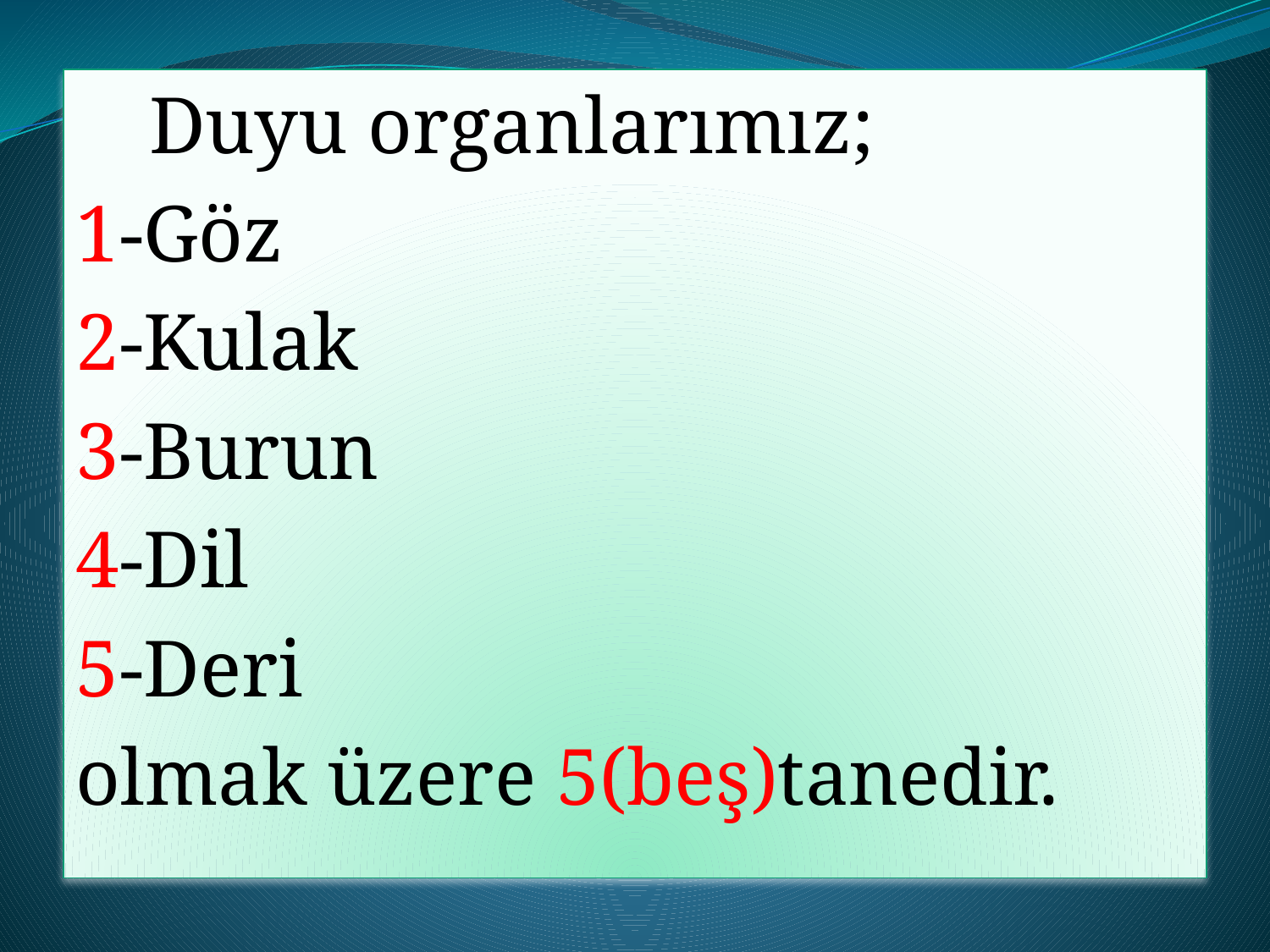

Duyu organlarımız;
1-Göz
2-Kulak
3-Burun
4-Dil
5-Deri
olmak üzere 5(beş)tanedir.